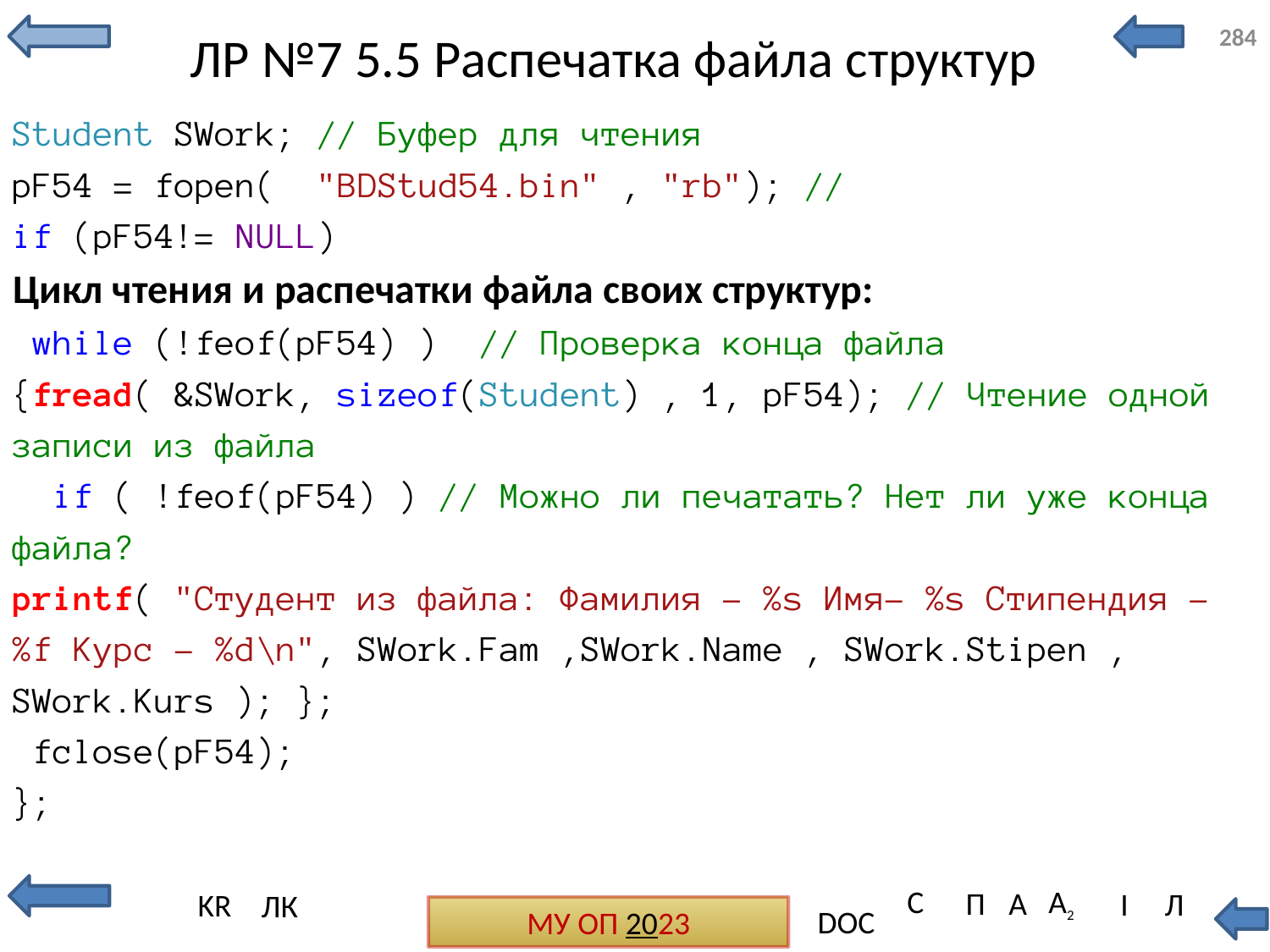

284
# ЛР №7 5.5 Распечатка файла структур
Student SWork; // Буфер для чтения
pF54 = fopen(  "BDStud54.bin" , "rb"); //
if (pF54!= NULL)
Цикл чтения и распечатки файла своих структур:
 while (!feof(pF54) )  // Проверка конца файла
{fread( &SWork, sizeof(Student) , 1, pF54); // Чтение одной записи из файла
  if ( !feof(pF54) ) // Можно ли печатать? Нет ли уже конца файла?
printf( "Студент из файла: Фамилия - %s Имя- %s Стипендия - %f Курс - %d\n", SWork.Fam ,SWork.Name , SWork.Stipen ,      SWork.Kurs ); };
 fclose(pF54);
};